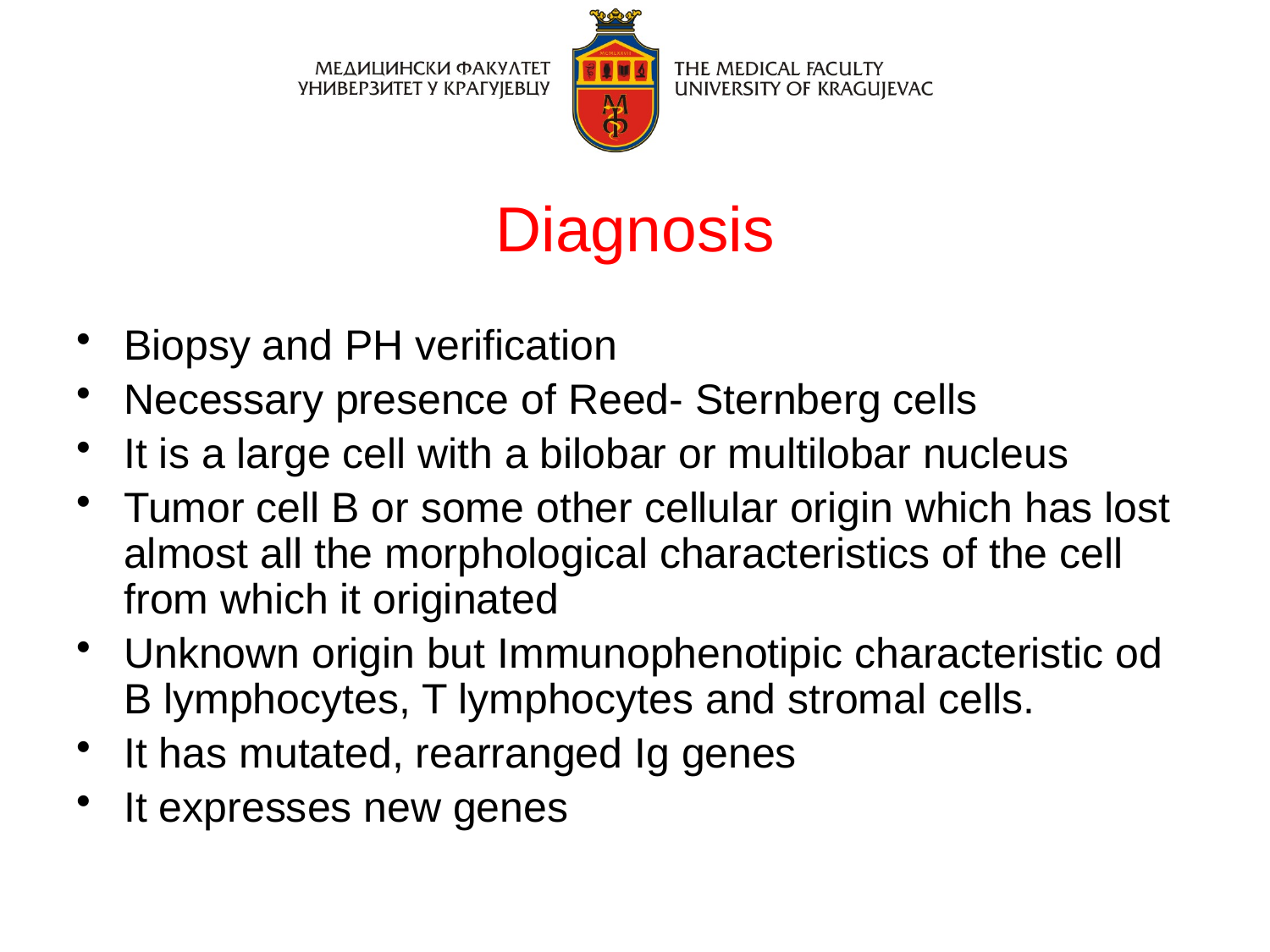

Diagnosis
Biopsy and PH verification
Necessary presence of Reed- Sternberg cells
It is a large cell with a bilobar or multilobar nucleus
Tumor cell B or some other cellular origin which has lost almost all the morphological characteristics of the cell from which it originated
Unknown origin but Immunophenotipic characteristic od B lymphocytes, T lymphocytes and stromal cells.
It has mutated, rearranged Ig genes
It expresses new genes